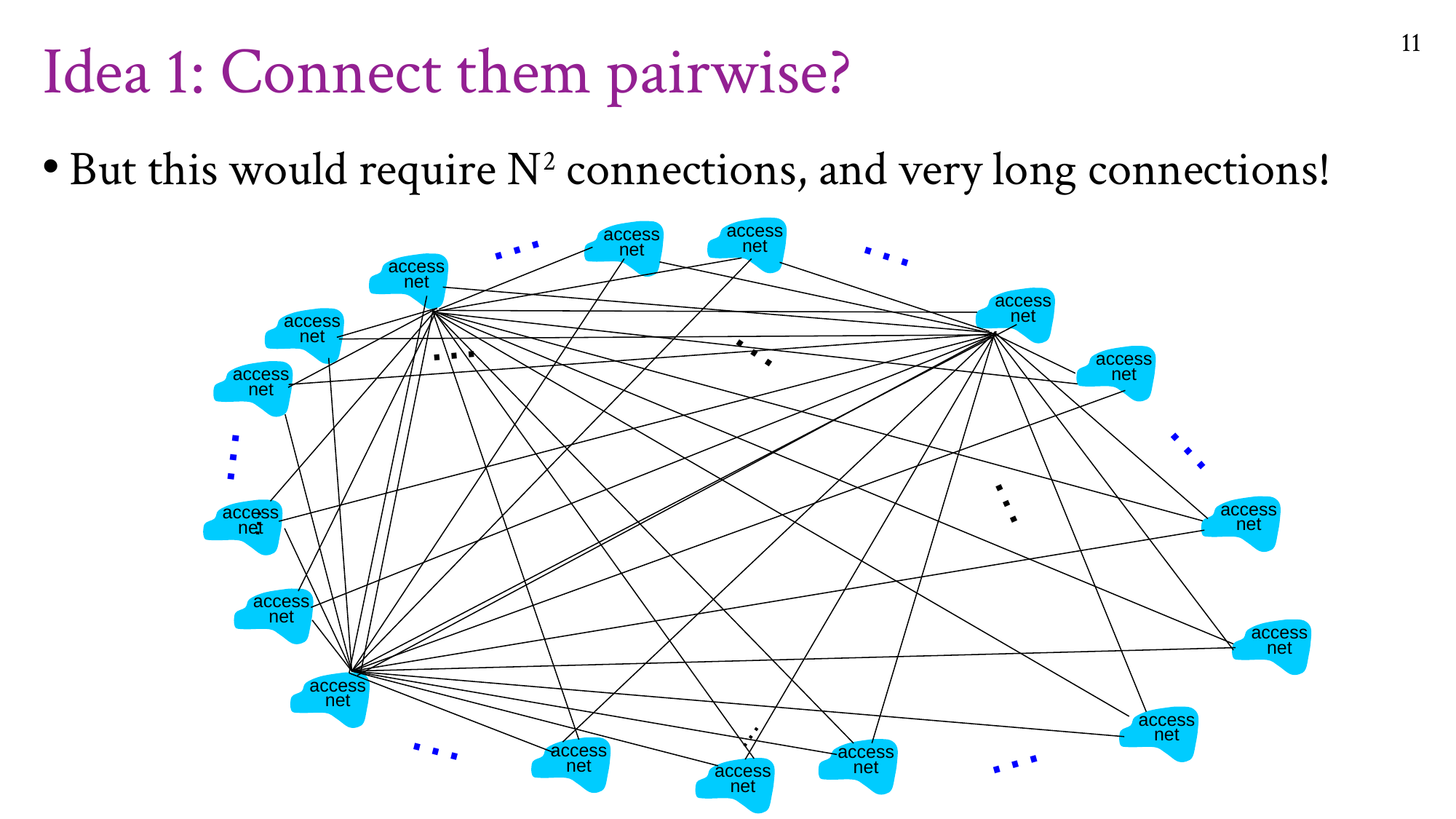

# Idea 1: Connect them pairwise?
But this would require N2 connections, and very long connections!
…
…

access
net

access
net

access
net

access
net

access
net

access
net

access
net
…
…

access
net

access
net

access
net

access
net

access
net

access
net
…
…

access
net

access
net

access
net
…
…
…
…
…